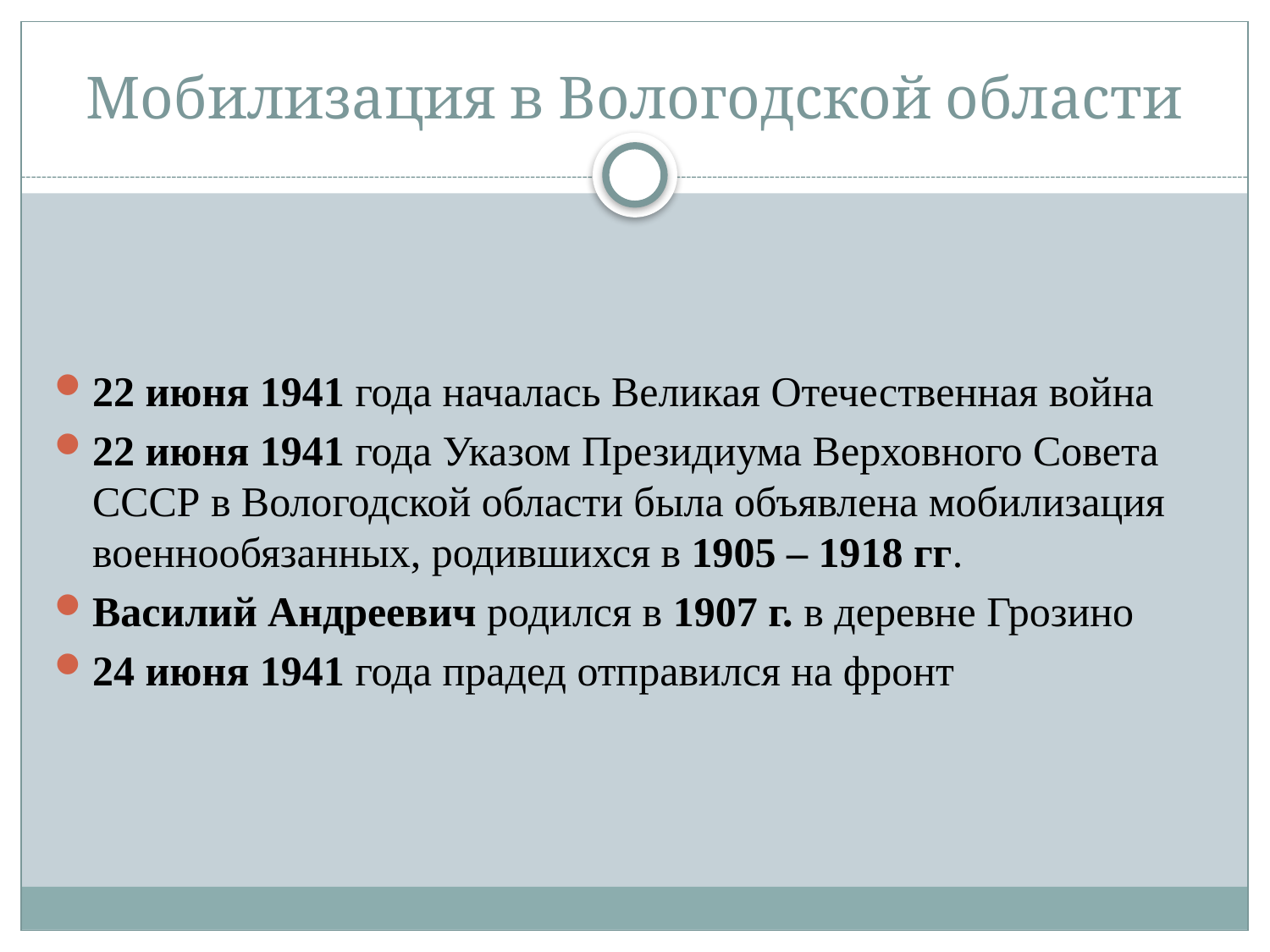

# Мобилизация в Вологодской области
22 июня 1941 года началась Великая Отечественная война
22 июня 1941 года Указом Президиума Верховного Совета СССР в Вологодской области была объявлена мобилизация военнообязанных, родившихся в 1905 – 1918 гг.
Василий Андреевич родился в 1907 г. в деревне Грозино
24 июня 1941 года прадед отправился на фронт